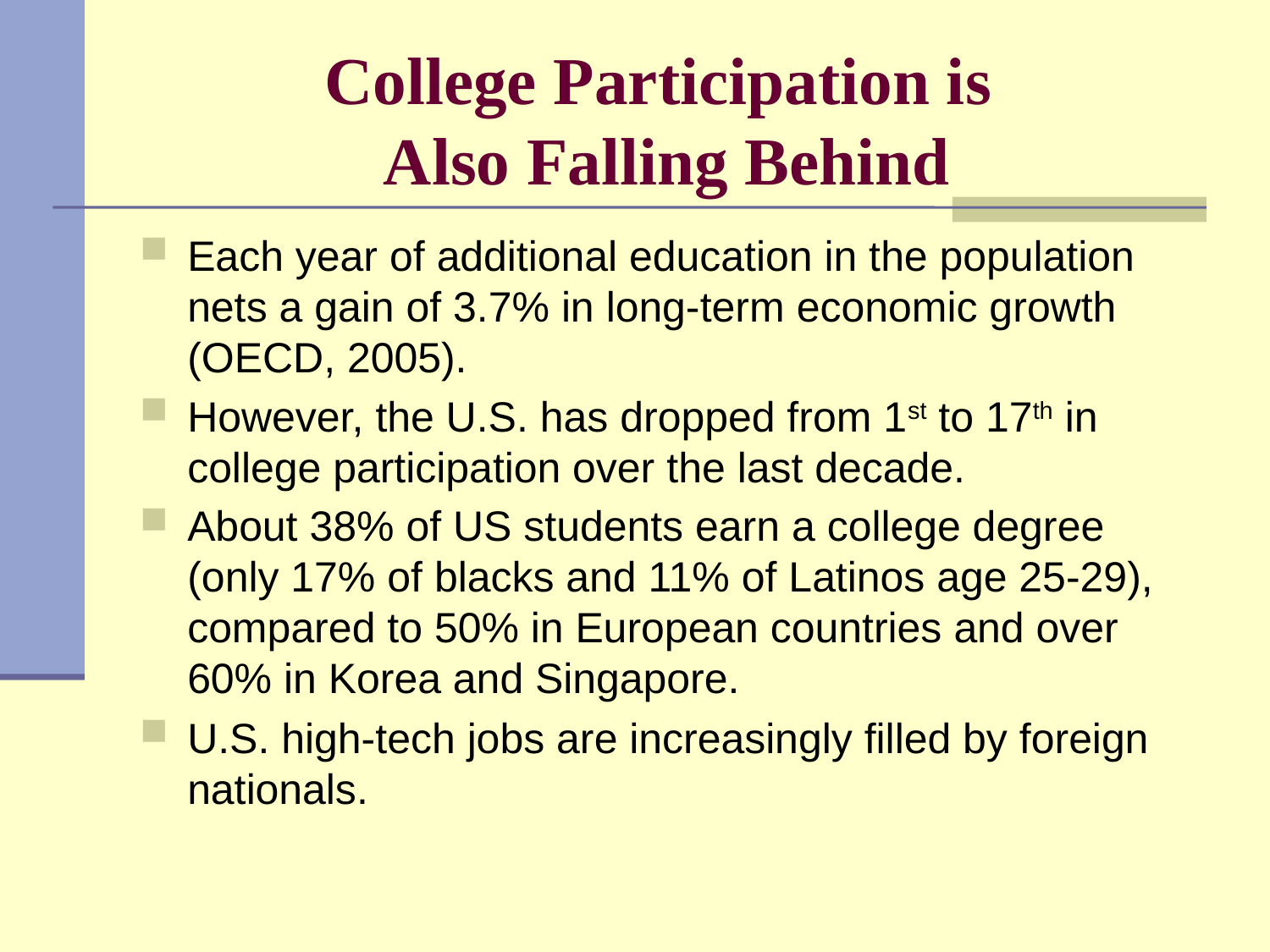

# College Participation is Also Falling Behind
Each year of additional education in the population nets a gain of 3.7% in long-term economic growth (OECD, 2005).
However, the U.S. has dropped from 1st to 17th in college participation over the last decade.
About 38% of US students earn a college degree  (only 17% of blacks and 11% of Latinos age 25-29), compared to 50% in European countries and over 60% in Korea and Singapore.
U.S. high-tech jobs are increasingly filled by foreign nationals.